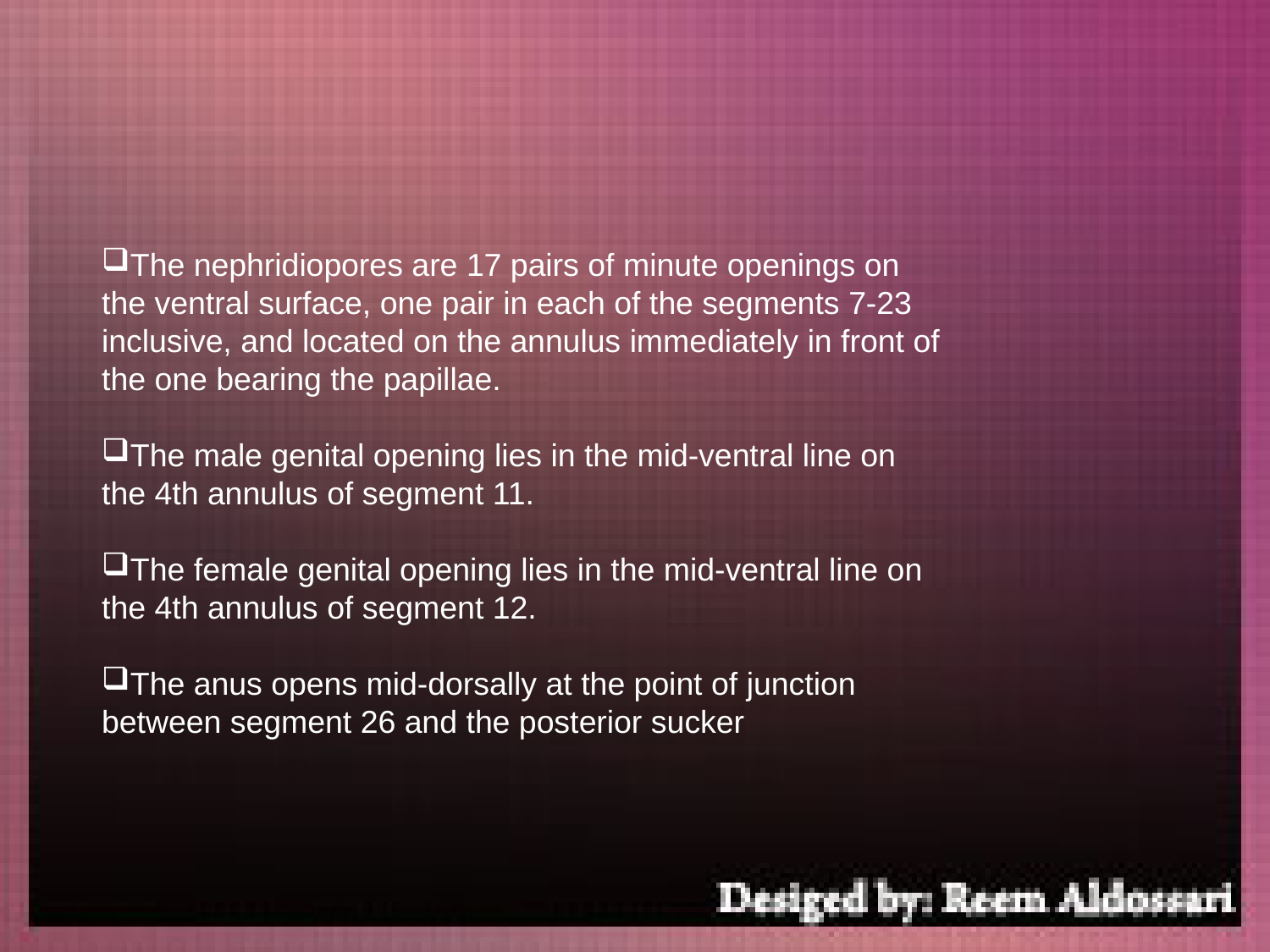

The nephridiopores are 17 pairs of minute openings on the ventral surface, one pair in each of the segments 7-23 inclusive, and located on the annulus immediately in front of the one bearing the papillae.

The male genital opening lies in the mid-ventral line on the 4th annulus of segment 11.

The female genital opening lies in the mid-ventral line on the 4th annulus of segment 12.

The anus opens mid-dorsally at the point of junction between segment 26 and the posterior sucker